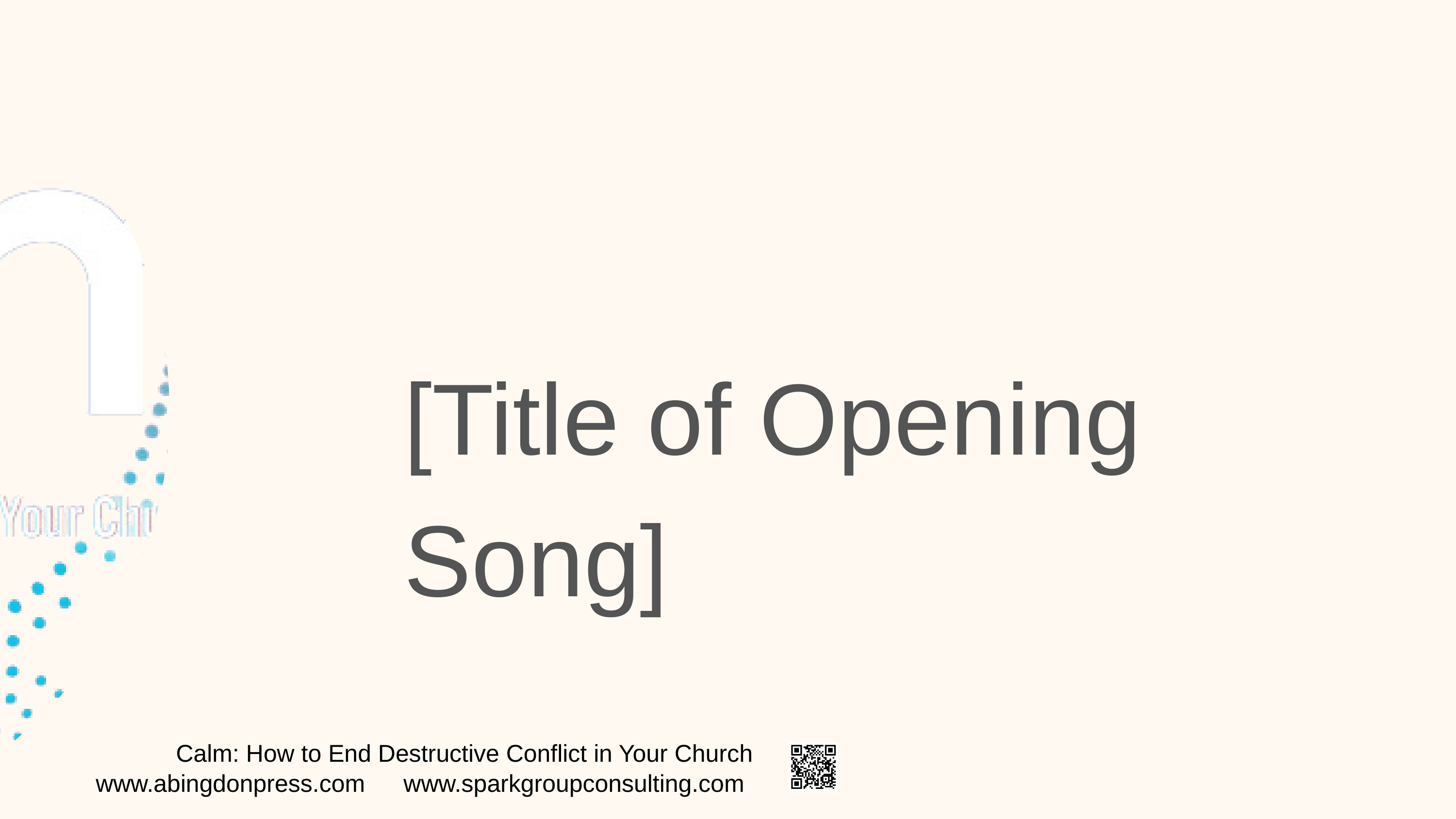

[Title of Opening Song]
Calm: How to End Destructive Conflict in Your Church

www.abingdonpress.com
www.sparkgroupconsulting.com